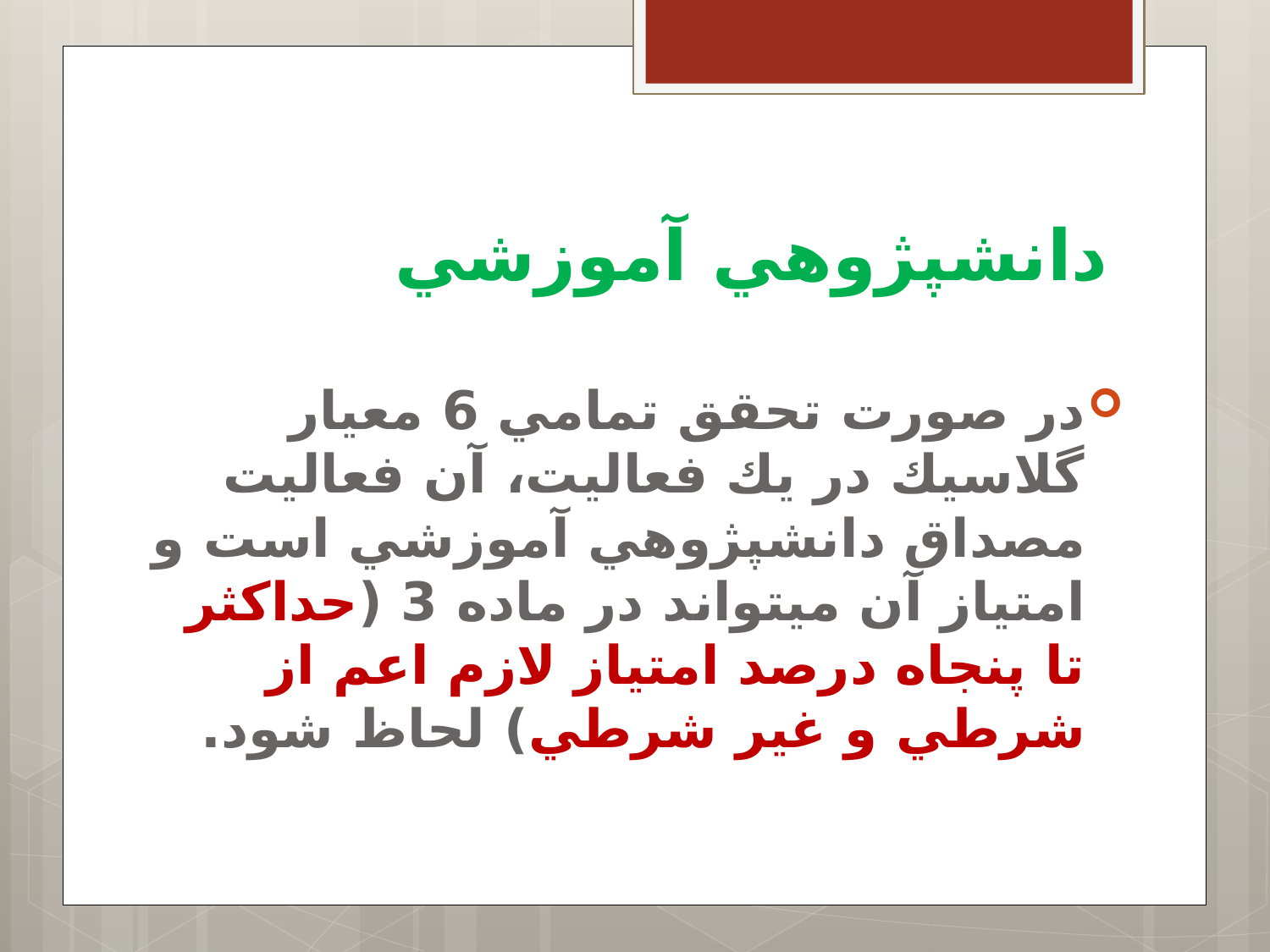

# دانش­پژوهي آموزشي
در صورت تحقق تمامي 6 معيار گلاسيك در يك فعاليت، آن فعالیت مصداق دانش­پژوهي آموزشي است و امتياز آن مي­تواند در ماده 3 (حداکثر تا پنجاه درصد امتياز لازم اعم از شرطي و غير شرطي) لحاظ شود.